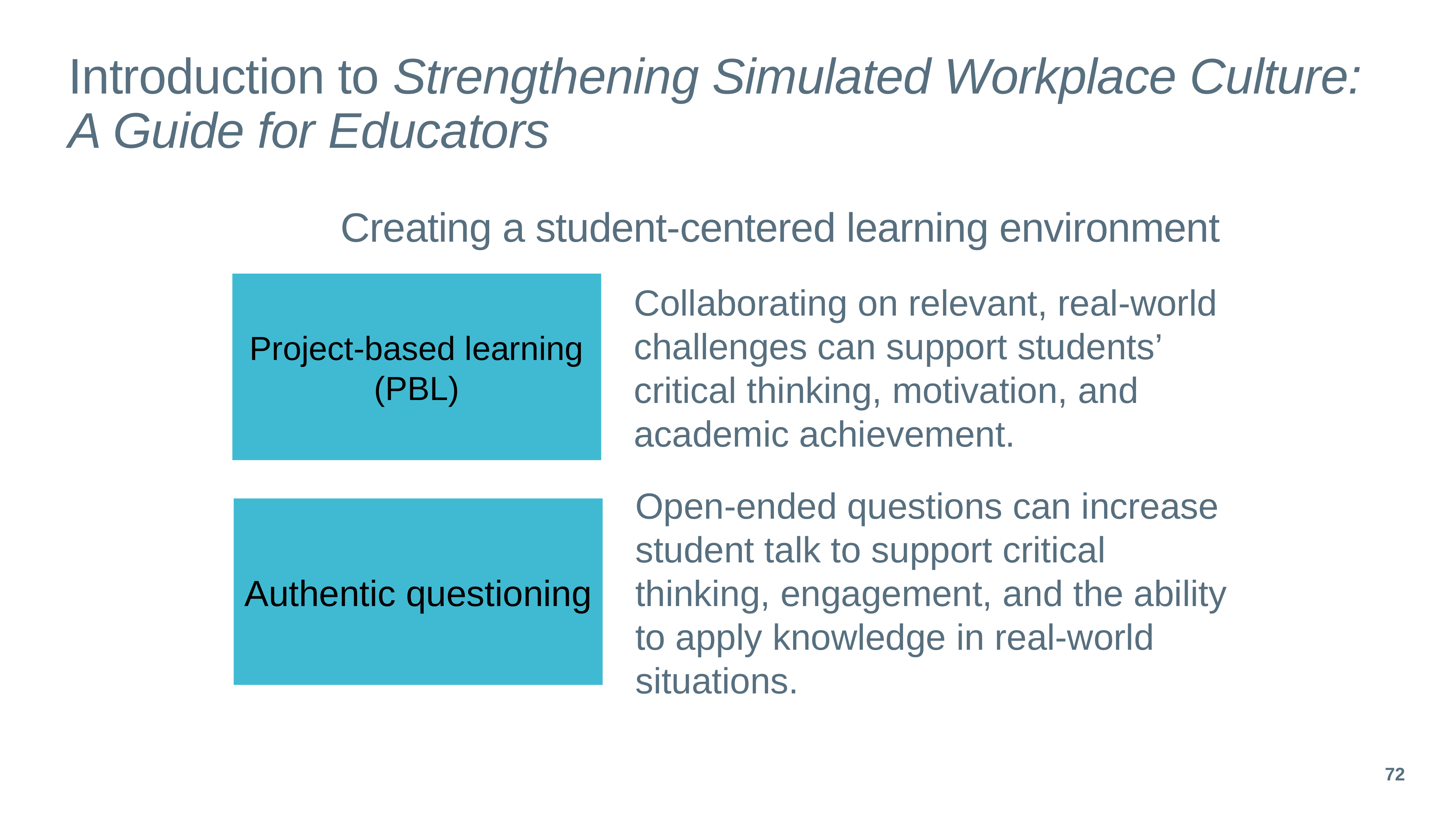

# Introduction to Strengthening Simulated Workplace Culture: A Guide for Educators
Creating a student-centered learning environment
Project-based learning (PBL)
Collaborating on relevant, real-world challenges can support students’ critical thinking, motivation, and academic achievement.
Authentic questioning
Open-ended questions can increase student talk to support critical thinking, engagement, and the ability to apply knowledge in real-world situations.
72